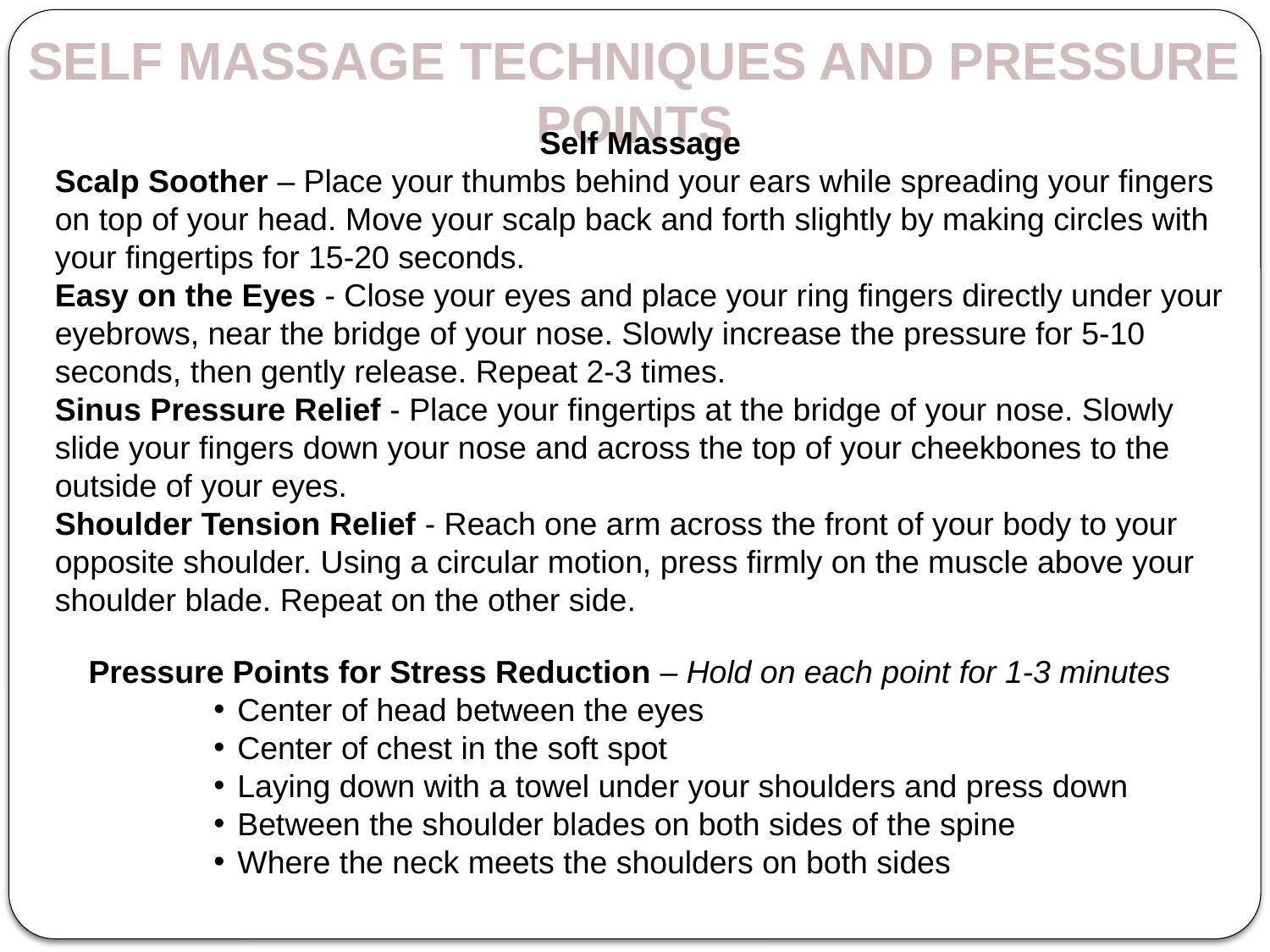

Self Massage Techniques and Pressure Points
Self Massage
Scalp Soother – Place your thumbs behind your ears while spreading your fingers on top of your head. Move your scalp back and forth slightly by making circles with your fingertips for 15-20 seconds.
Easy on the Eyes - Close your eyes and place your ring fingers directly under your eyebrows, near the bridge of your nose. Slowly increase the pressure for 5-10 seconds, then gently release. Repeat 2-3 times.
Sinus Pressure Relief - Place your fingertips at the bridge of your nose. Slowly slide your fingers down your nose and across the top of your cheekbones to the outside of your eyes.
Shoulder Tension Relief - Reach one arm across the front of your body to your opposite shoulder. Using a circular motion, press firmly on the muscle above your shoulder blade. Repeat on the other side.
Pressure Points for Stress Reduction – Hold on each point for 1-3 minutes
Center of head between the eyes
Center of chest in the soft spot
Laying down with a towel under your shoulders and press down
Between the shoulder blades on both sides of the spine
Where the neck meets the shoulders on both sides